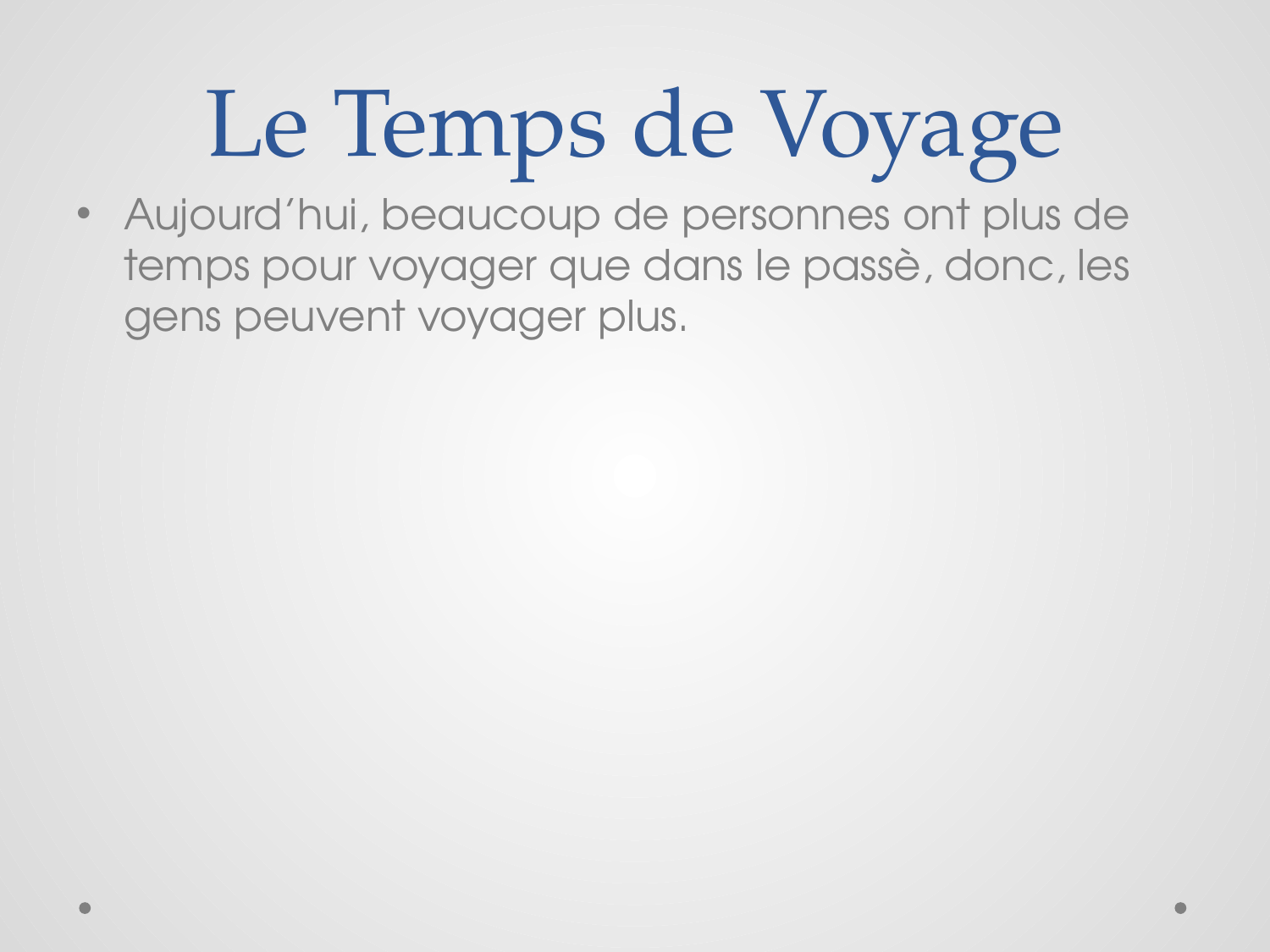

# Le Temps de Voyage
Aujourd’hui, beaucoup de personnes ont plus de temps pour voyager que dans le passè, donc, les gens peuvent voyager plus.